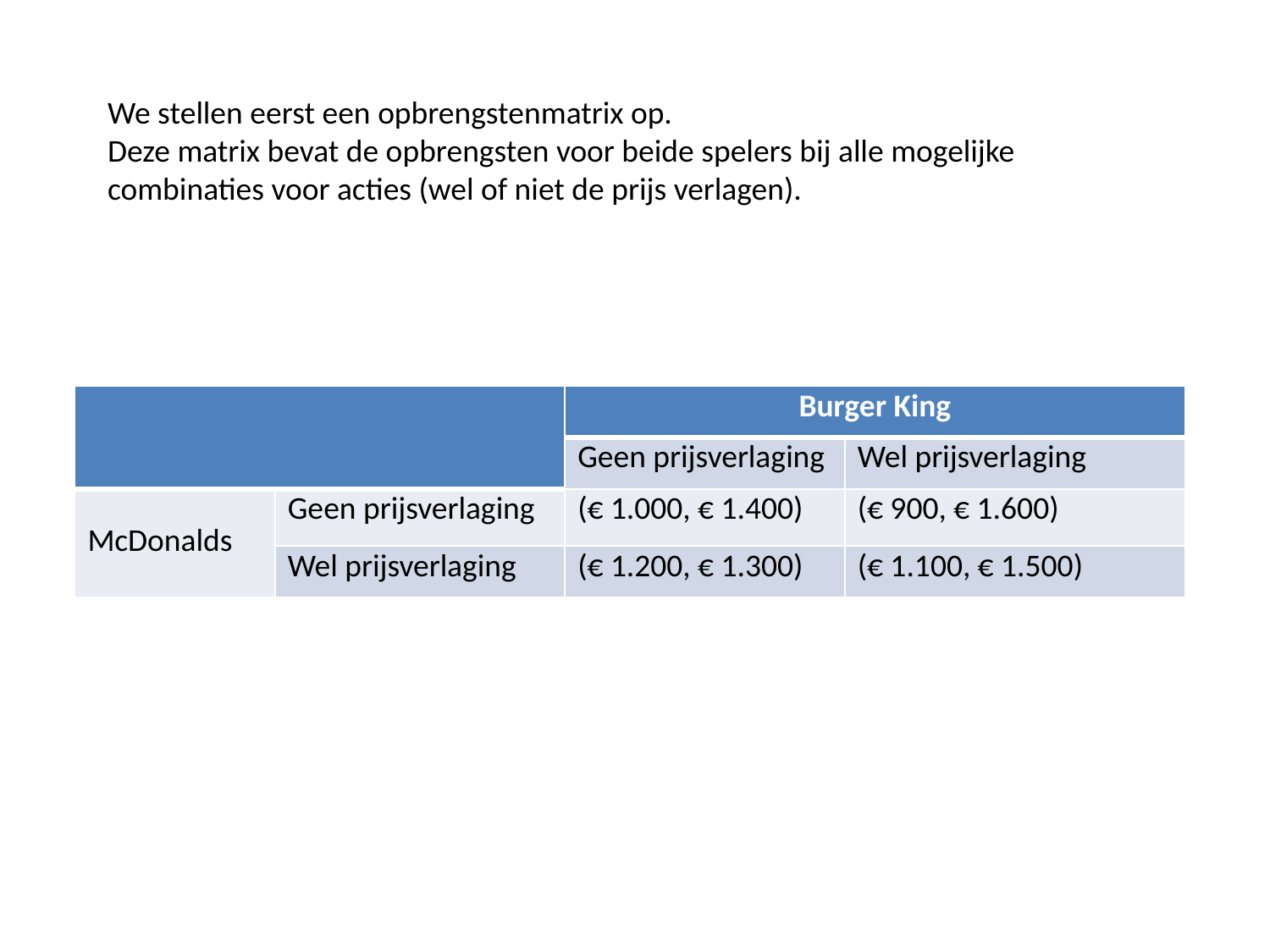

We stellen eerst een opbrengstenmatrix op.
Deze matrix bevat de opbrengsten voor beide spelers bij alle mogelijke combinaties voor acties (wel of niet de prijs verlagen).
|  |  | Burger King |  |
| --- | --- | --- | --- |
|  |  | Geen prijsverlaging | Wel prijsverlaging |
| McDonalds | Geen prijsverlaging | (€ 1.000, € 1.400) | (€ 900, € 1.600) |
|  | Wel prijsverlaging | (€ 1.200, € 1.300) | (€ 1.100, € 1.500) |